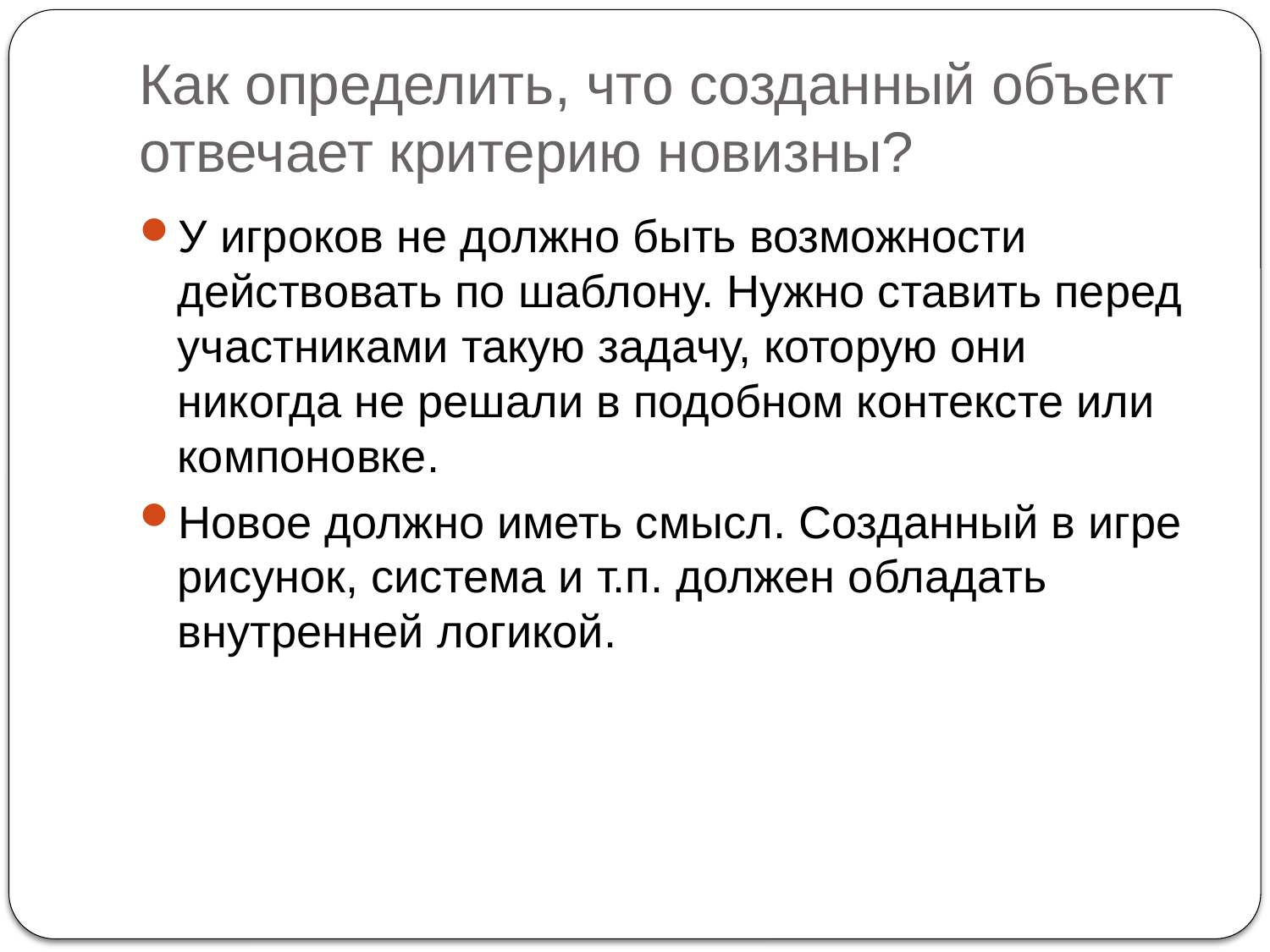

# Как определить, что созданный объект отвечает критерию новизны?
У игроков не должно быть возможности действовать по шаблону. Нужно ставить перед участниками такую задачу, которую они никогда не решали в подобном контексте или компоновке.
Новое должно иметь смысл. Созданный в игре рисунок, система и т.п. должен обладать внутренней логикой.